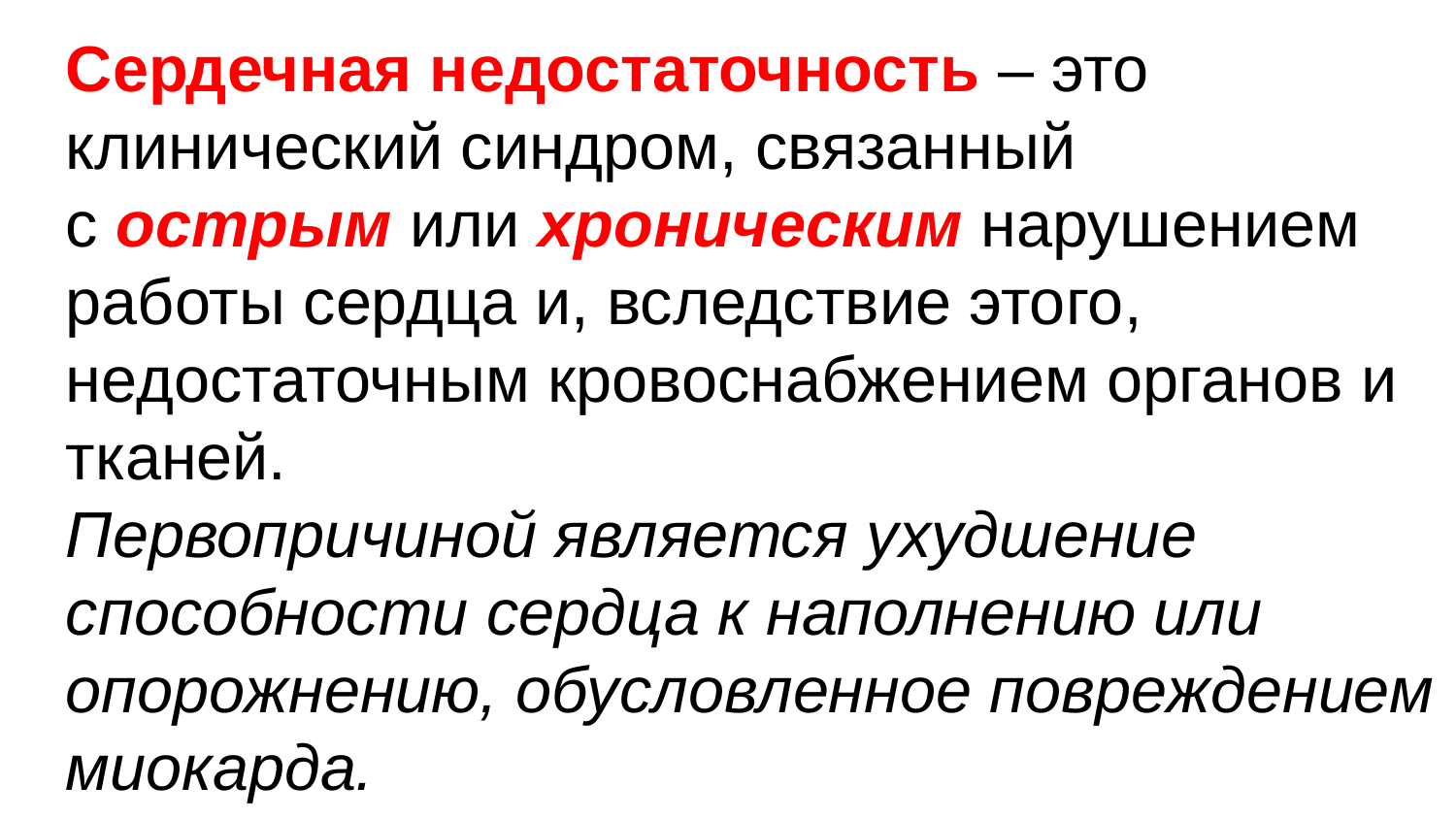

Сердечная недостаточность – это    клинический синдром, связанный с острым или хроническим нарушением работы сердца и, вследствие этого, недостаточным кровоснабжением органов и тканей.
Первопричиной является ухудшение способности сердца к наполнению или опорожнению, обусловленное повреждением миокарда.